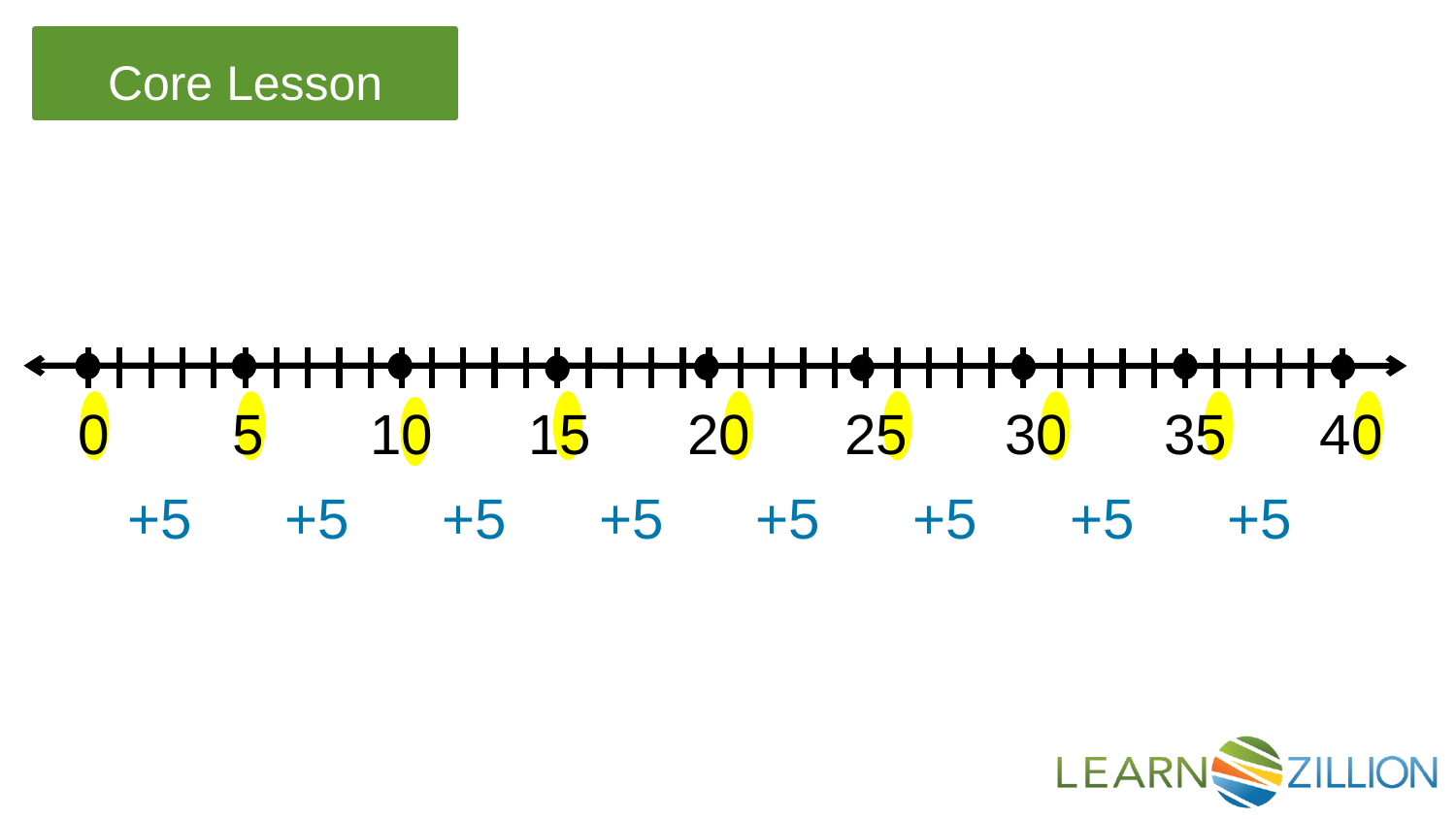

0

5
10
15
20
25
30
35
40
+5
+5
+5
+5
+5
+5
+5
+5